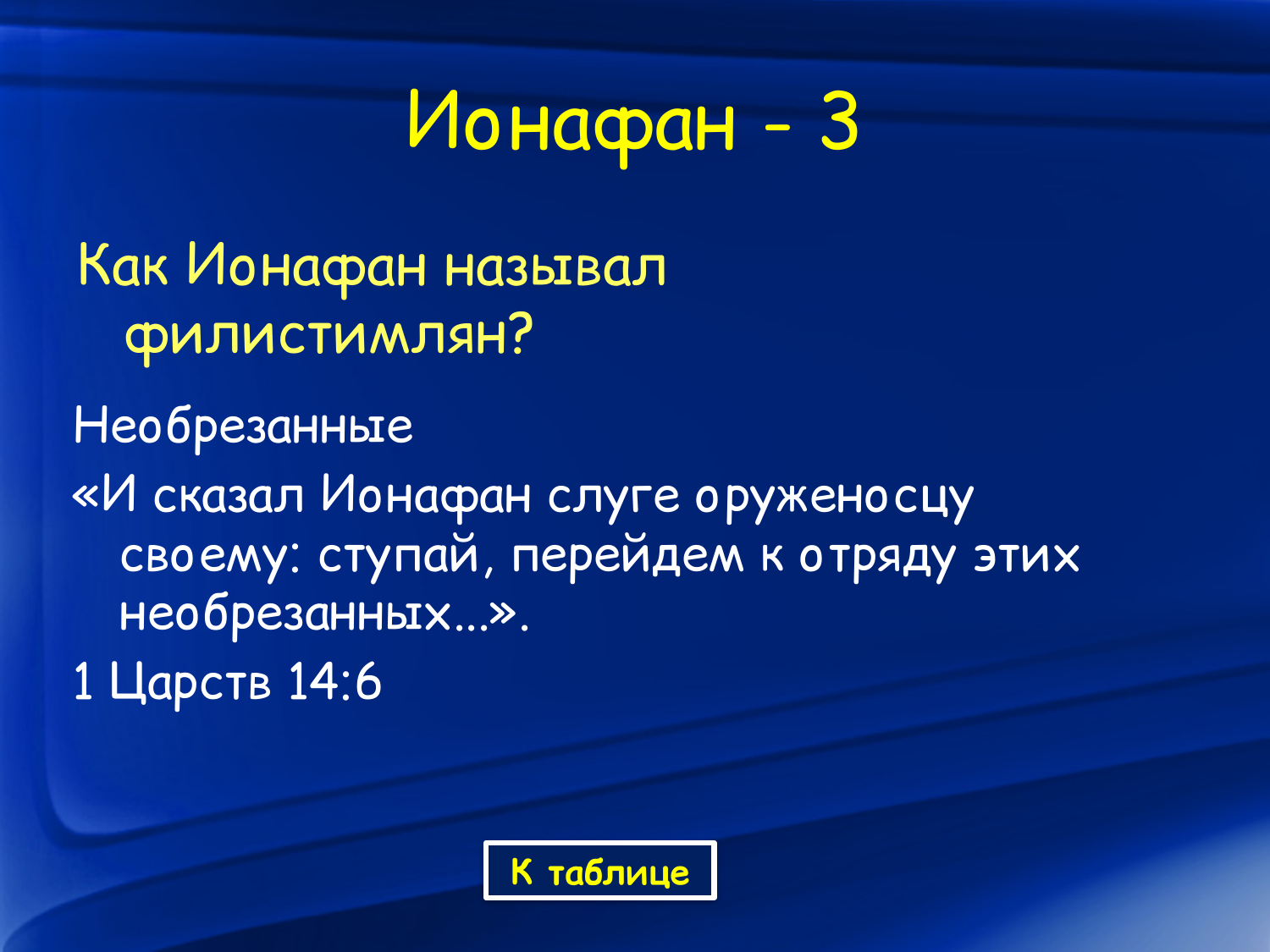

# Ионафан - 3
Как Ионафан называл филистимлян?
Необрезанные
«И сказал Ионафан слуге оруженосцу своему: ступай, перейдем к отряду этих необрезанных...».
1 Царств 14:6
К таблице